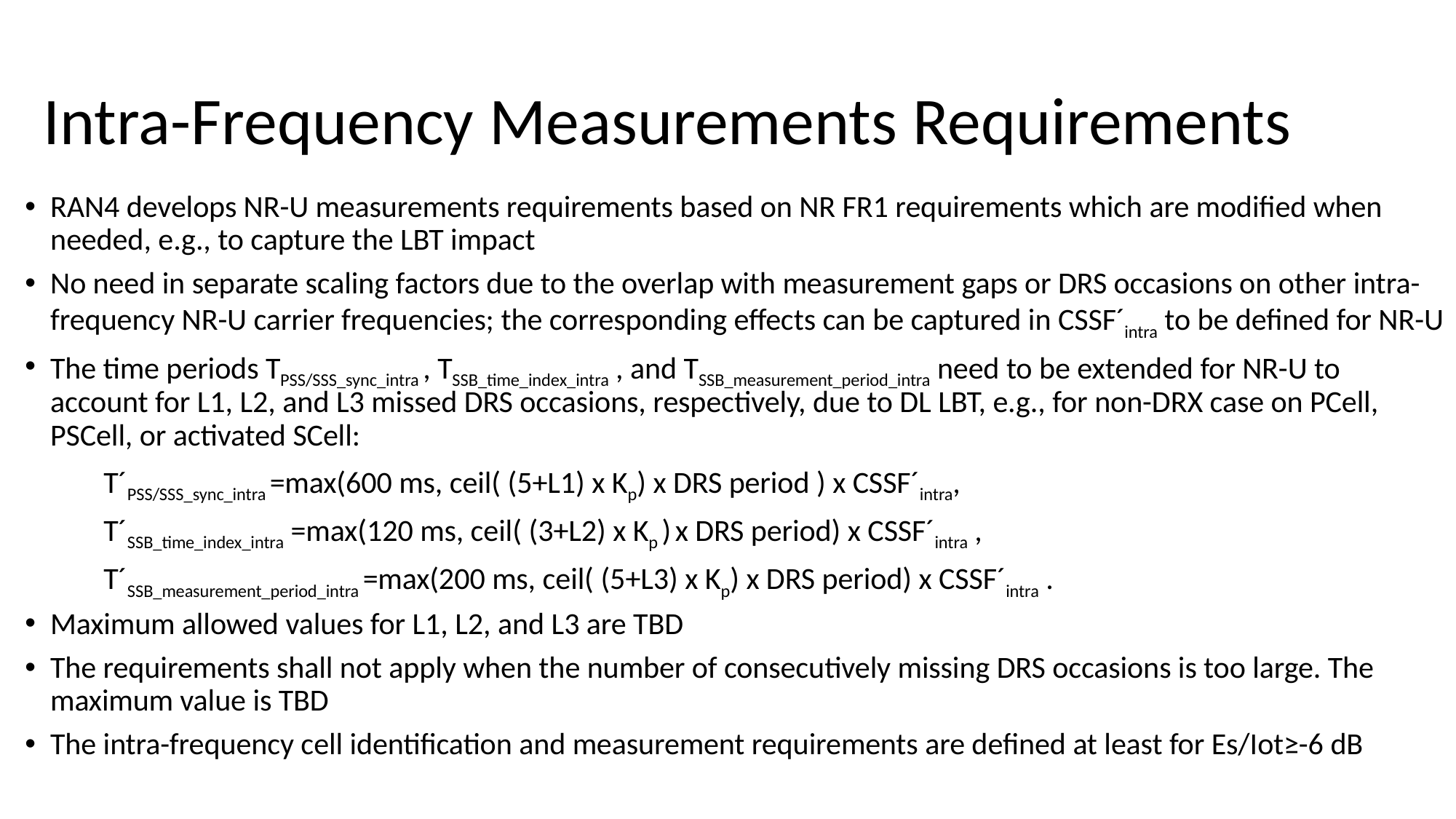

# Intra-Frequency Measurements Requirements
RAN4 develops NR-U measurements requirements based on NR FR1 requirements which are modified when needed, e.g., to capture the LBT impact
No need in separate scaling factors due to the overlap with measurement gaps or DRS occasions on other intra-frequency NR-U carrier frequencies; the corresponding effects can be captured in CSSF´intra to be defined for NR-U
The time periods TPSS/SSS_sync_intra , TSSB_time_index_intra , and TSSB_measurement_period_intra need to be extended for NR-U to account for L1, L2, and L3 missed DRS occasions, respectively, due to DL LBT, e.g., for non-DRX case on PCell, PSCell, or activated SCell:
	T´PSS/SSS_sync_intra =max(600 ms, ceil( (5+L1) x Kp) x DRS period ) x CSSF´intra,
	T´SSB_time_index_intra =max(120 ms, ceil( (3+L2) x Kp ) x DRS period) x CSSF´intra ,
	T´SSB_measurement_period_intra =max(200 ms, ceil( (5+L3) x Kp) x DRS period) x CSSF´intra .
Maximum allowed values for L1, L2, and L3 are TBD
The requirements shall not apply when the number of consecutively missing DRS occasions is too large. The maximum value is TBD
The intra-frequency cell identification and measurement requirements are defined at least for Es/Iot≥-6 dB